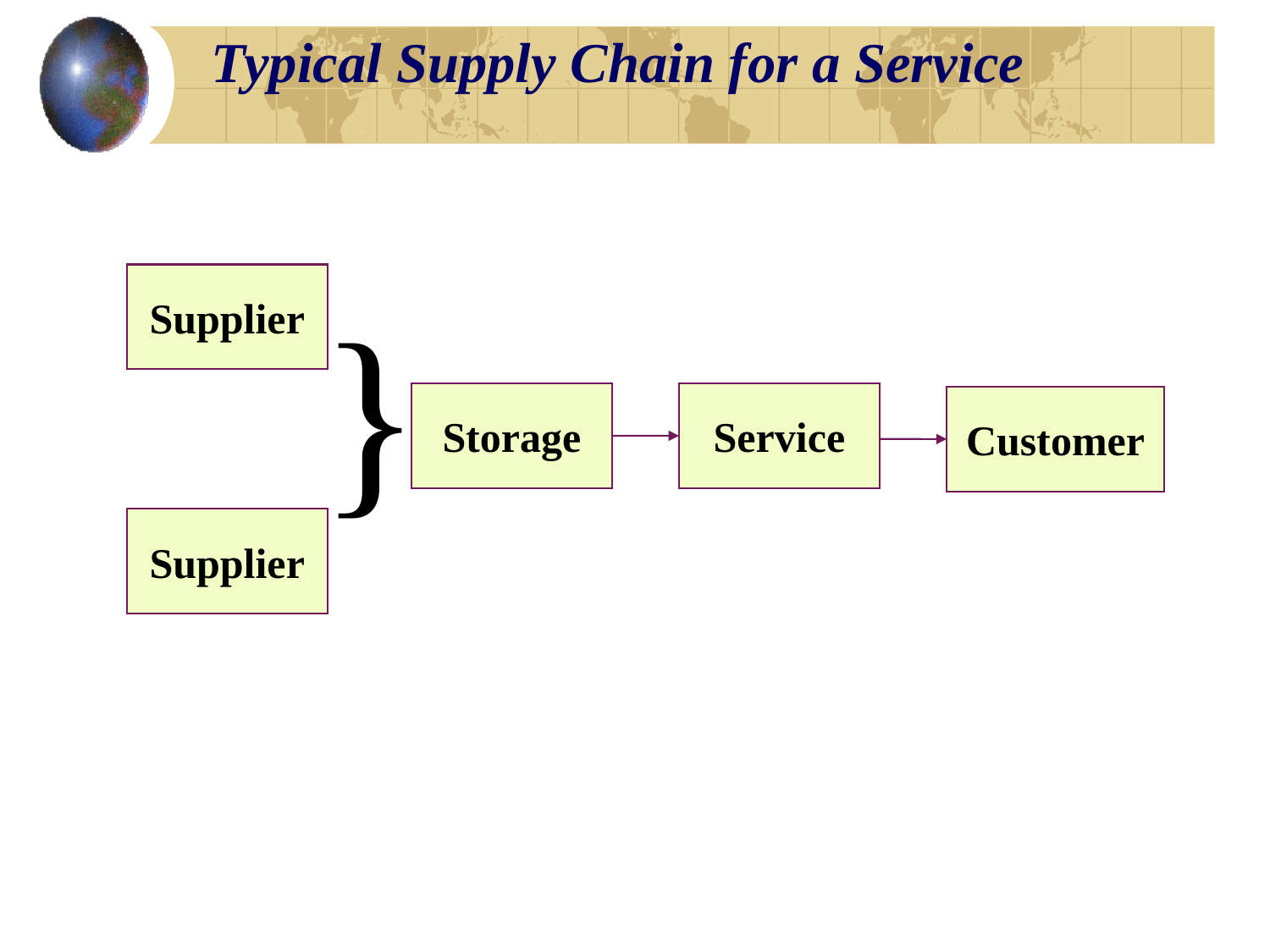

# Typical Supply Chain for a Service
Supplier
}
Storage
Service
Customer

Supplier